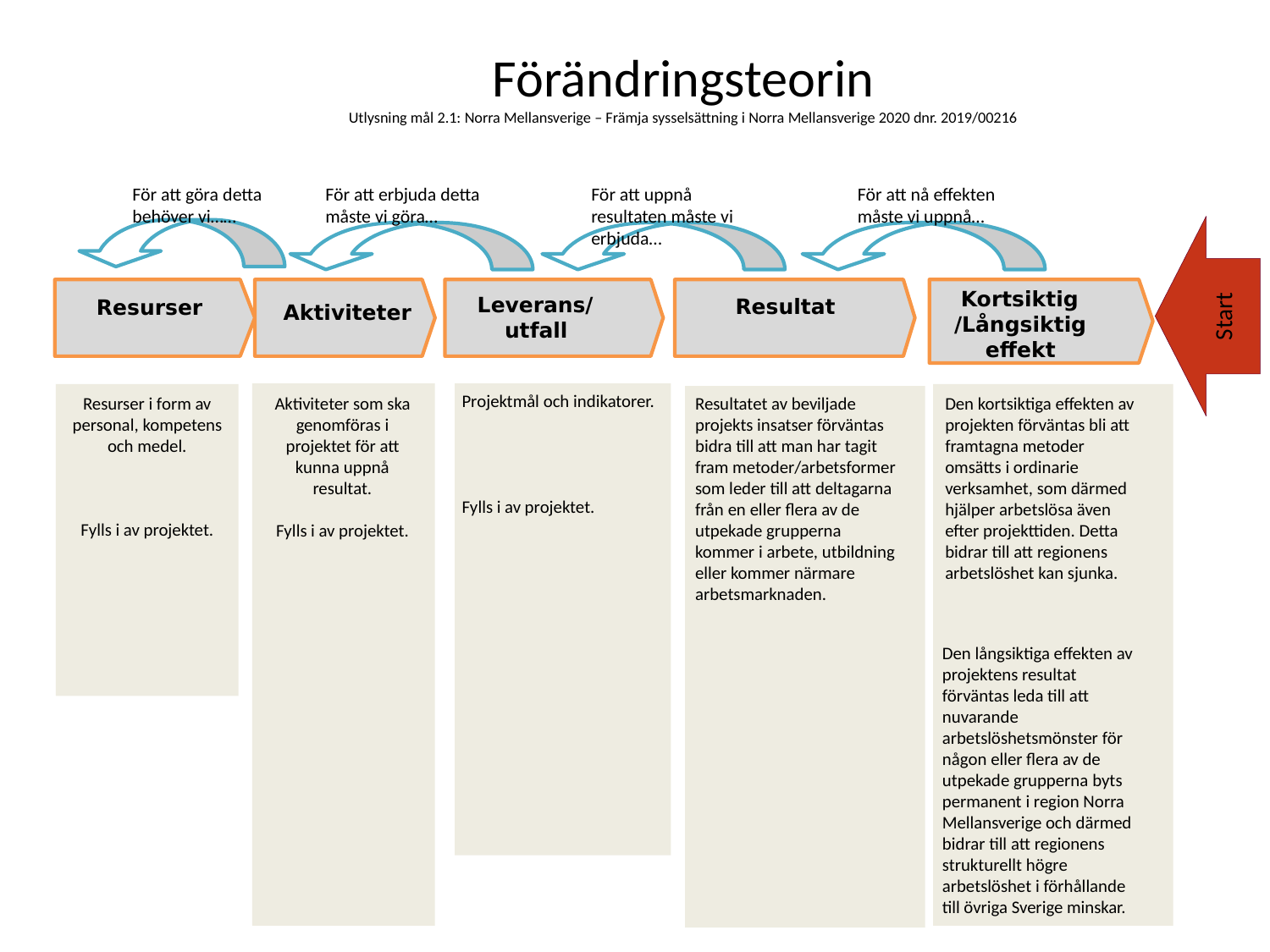

# Förändringsteorin Utlysning mål 2.1: Norra Mellansverige – Främja sysselsättning i Norra Mellansverige 2020 dnr. 2019/00216
För att göra detta behöver vi……
För att erbjuda detta måste vi göra…
För att uppnå resultaten måste vi erbjuda…
För att nå effekten måste vi uppnå…
Start

Kortsiktig /Långsiktig effekt
Leverans/ utfall
Resultat
Resurser
Aktiviteter

Projektmål och indikatorer.

Fylls i av projektet.

Resurser i form av personal, kompetens och medel.

Fylls i av projektet.

Aktiviteter som ska genomföras i projektet för att kunna uppnå resultat.

Fylls i av projektet.
Resultatet av beviljade projekts insatser förväntas bidra till att man har tagit fram metoder/arbetsformer som leder till att deltagarna från en eller flera av de utpekade grupperna kommer i arbete, utbildning eller kommer närmare arbetsmarknaden.

Den kortsiktiga effekten av projekten förväntas bli att framtagna metoder omsätts i ordinarie verksamhet, som därmed hjälper arbetslösa även efter projekttiden. Detta bidrar till att regionens arbetslöshet kan sjunka.
Den långsiktiga effekten av projektens resultat förväntas leda till att nuvarande arbetslöshetsmönster för någon eller flera av de utpekade grupperna byts permanent i region Norra Mellansverige och därmed bidrar till att regionens strukturellt högre arbetslöshet i förhållande till övriga Sverige minskar.